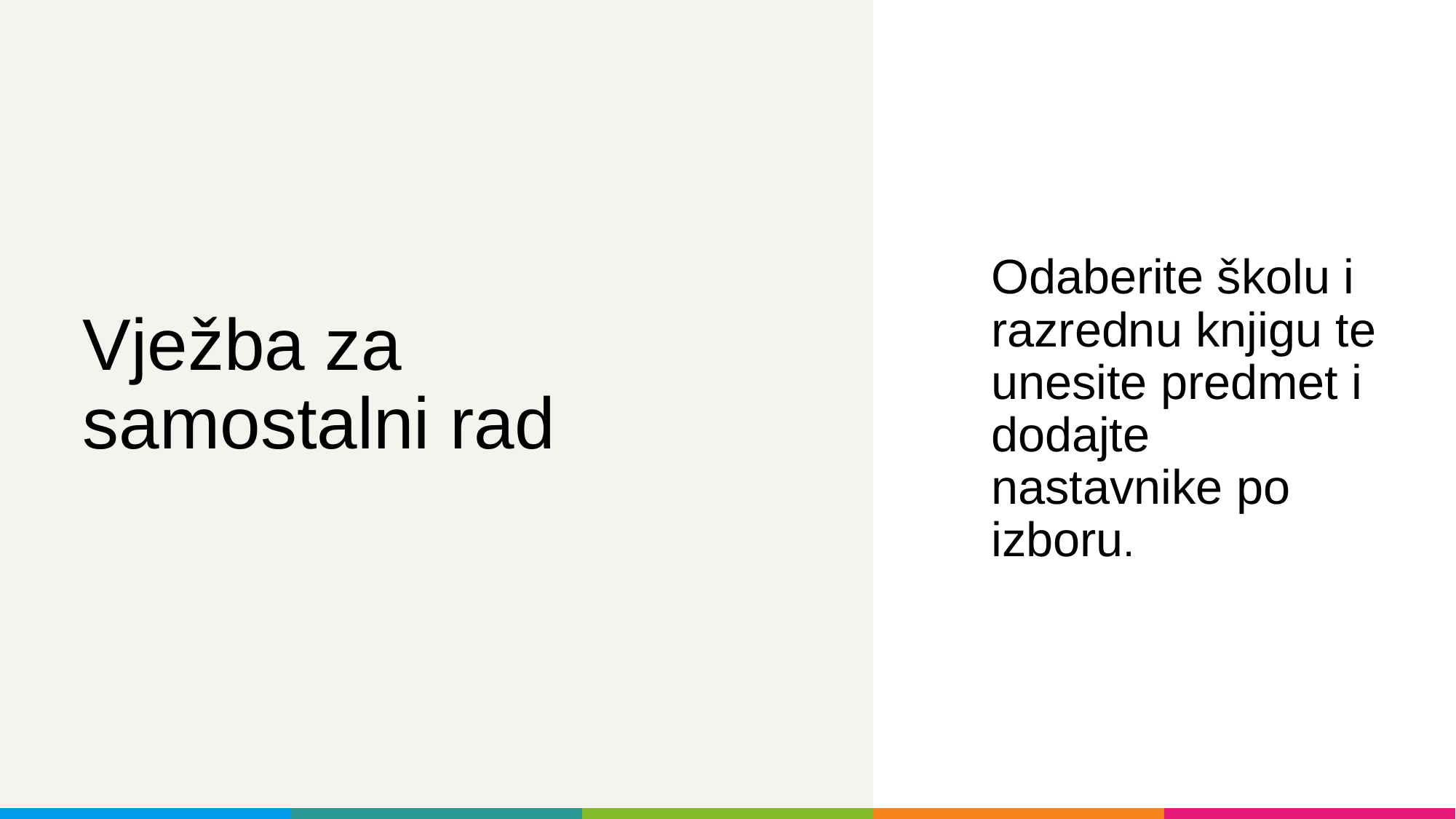

Odaberite školu i razrednu knjigu te unesite predmet i dodajte nastavnike po izboru.
# Vježba za samostalni rad